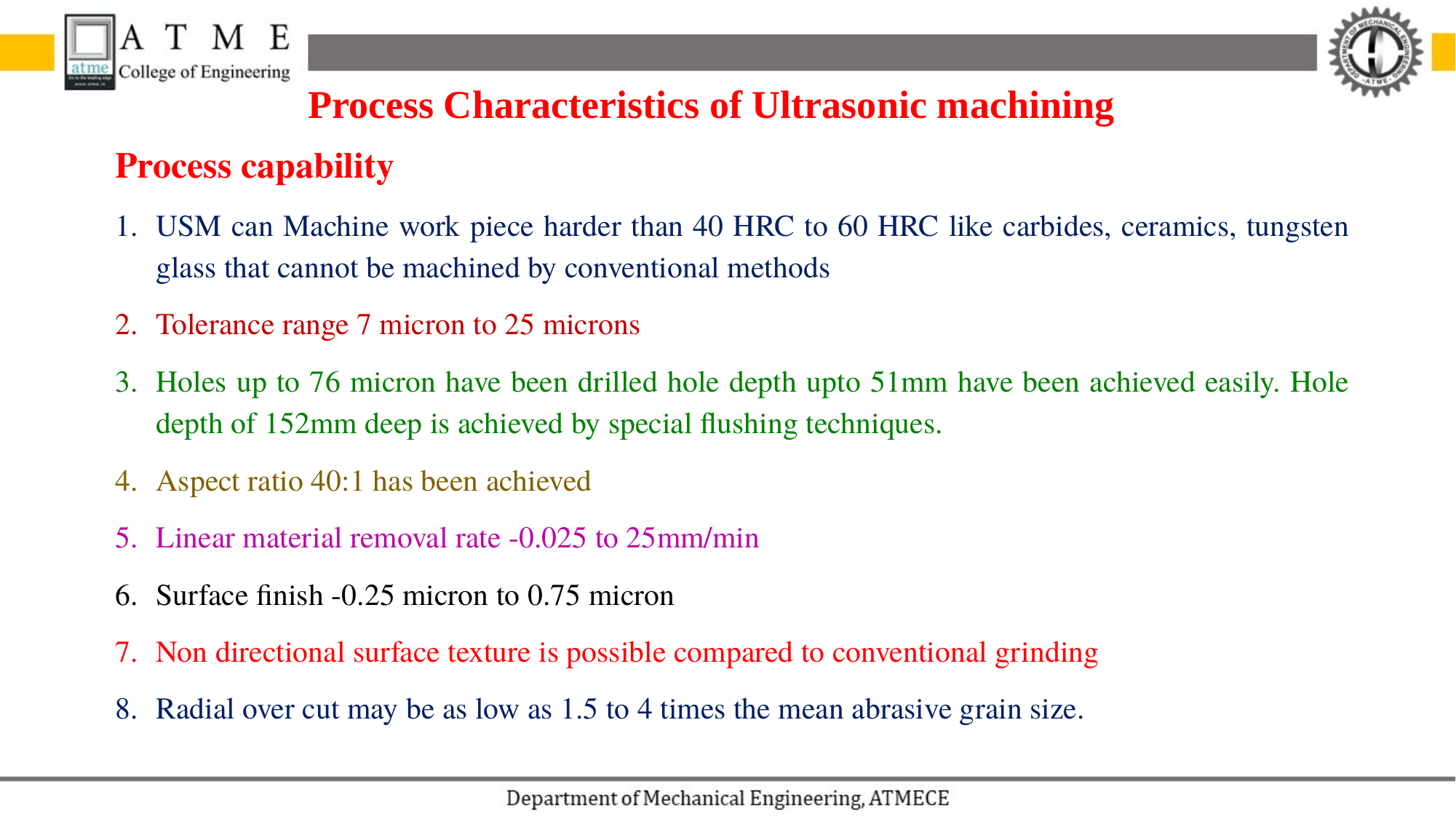

Process Characteristics of Ultrasonic machining
Process capability
USM can Machine work piece harder than 40 HRC to 60 HRC like carbides, ceramics, tungsten glass that cannot be machined by conventional methods
Tolerance range 7 micron to 25 microns
Holes up to 76 micron have been drilled hole depth upto 51mm have been achieved easily. Hole depth of 152mm deep is achieved by special flushing techniques.
Aspect ratio 40:1 has been achieved
Linear material removal rate -0.025 to 25mm/min
Surface finish -0.25 micron to 0.75 micron
Non directional surface texture is possible compared to conventional grinding
Radial over cut may be as low as 1.5 to 4 times the mean abrasive grain size.